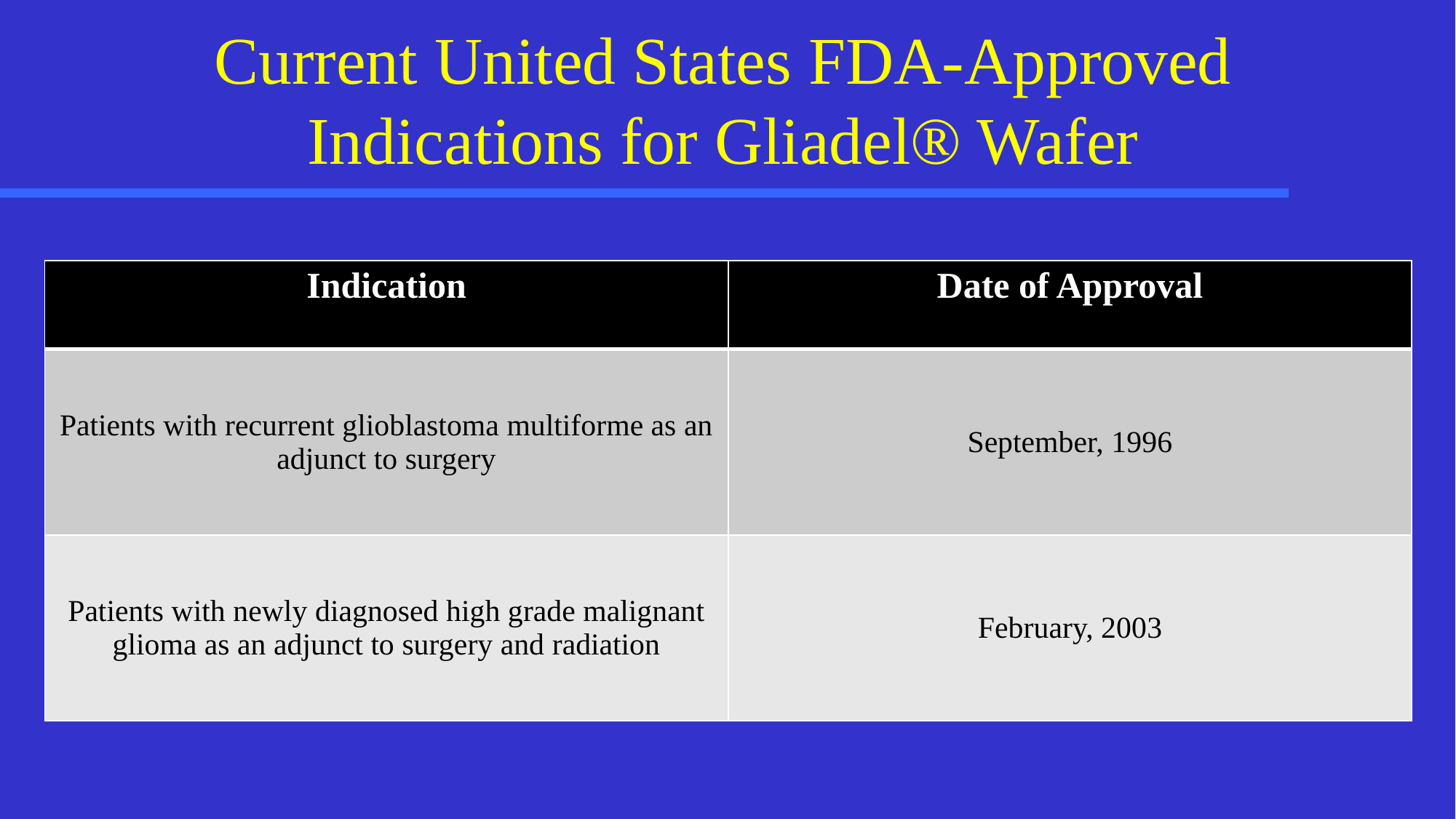

# Current United States FDA-Approved Indications for Gliadel® Wafer

| Indication | Date of Approval |
| --- | --- |
| Patients with recurrent glioblastoma multiforme as an adjunct to surgery | September, 1996 |
| Patients with newly diagnosed high grade malignant glioma as an adjunct to surgery and radiation | February, 2003 |